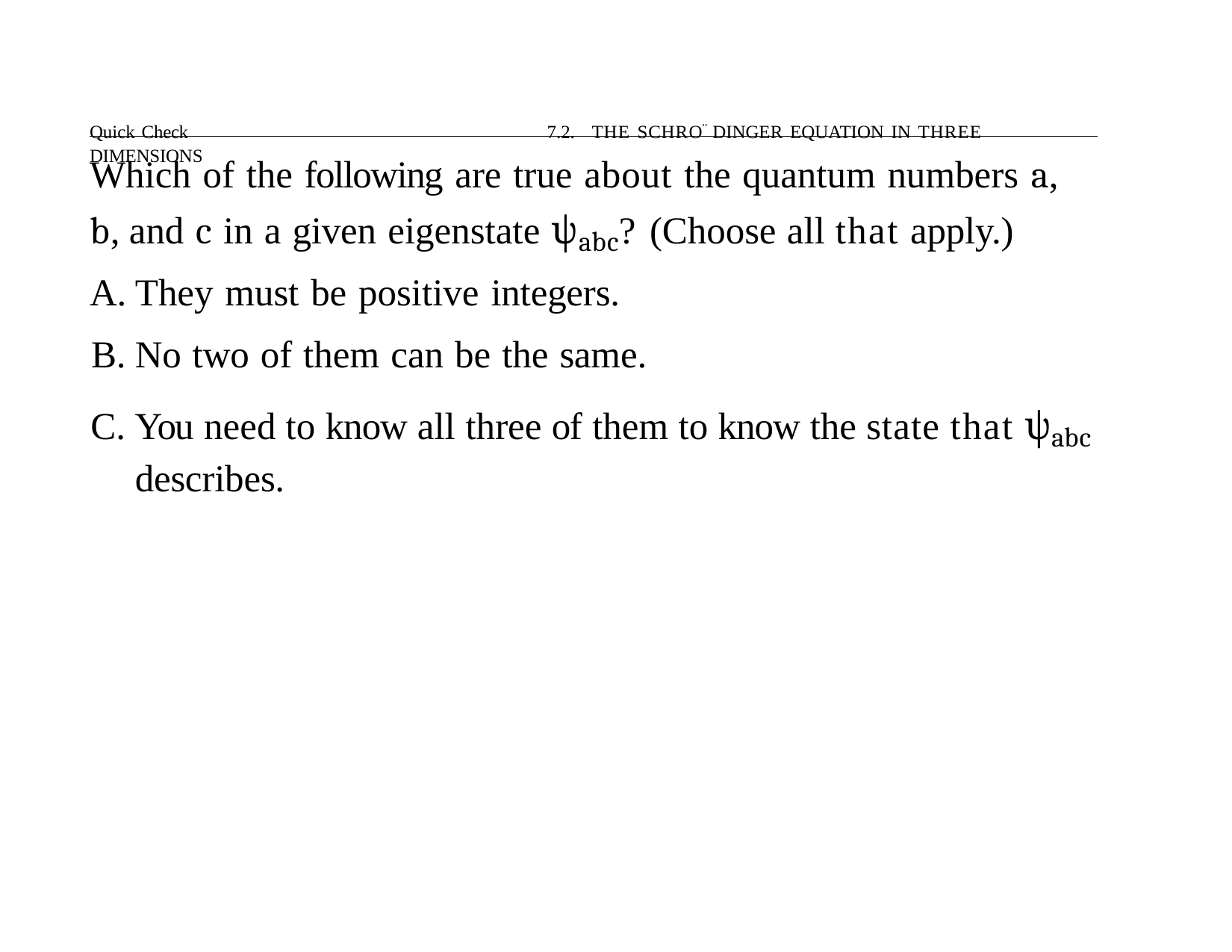

Quick Check	7.2.  THE SCHRO¨ DINGER EQUATION IN THREE DIMENSIONS

# Which of the following are true about the quantum numbers a, b, and c in a given eigenstate ψabc?	(Choose all that apply.)
They must be positive integers.
No two of them can be the same.
You need to know all three of them to know the state that ψabc
describes.